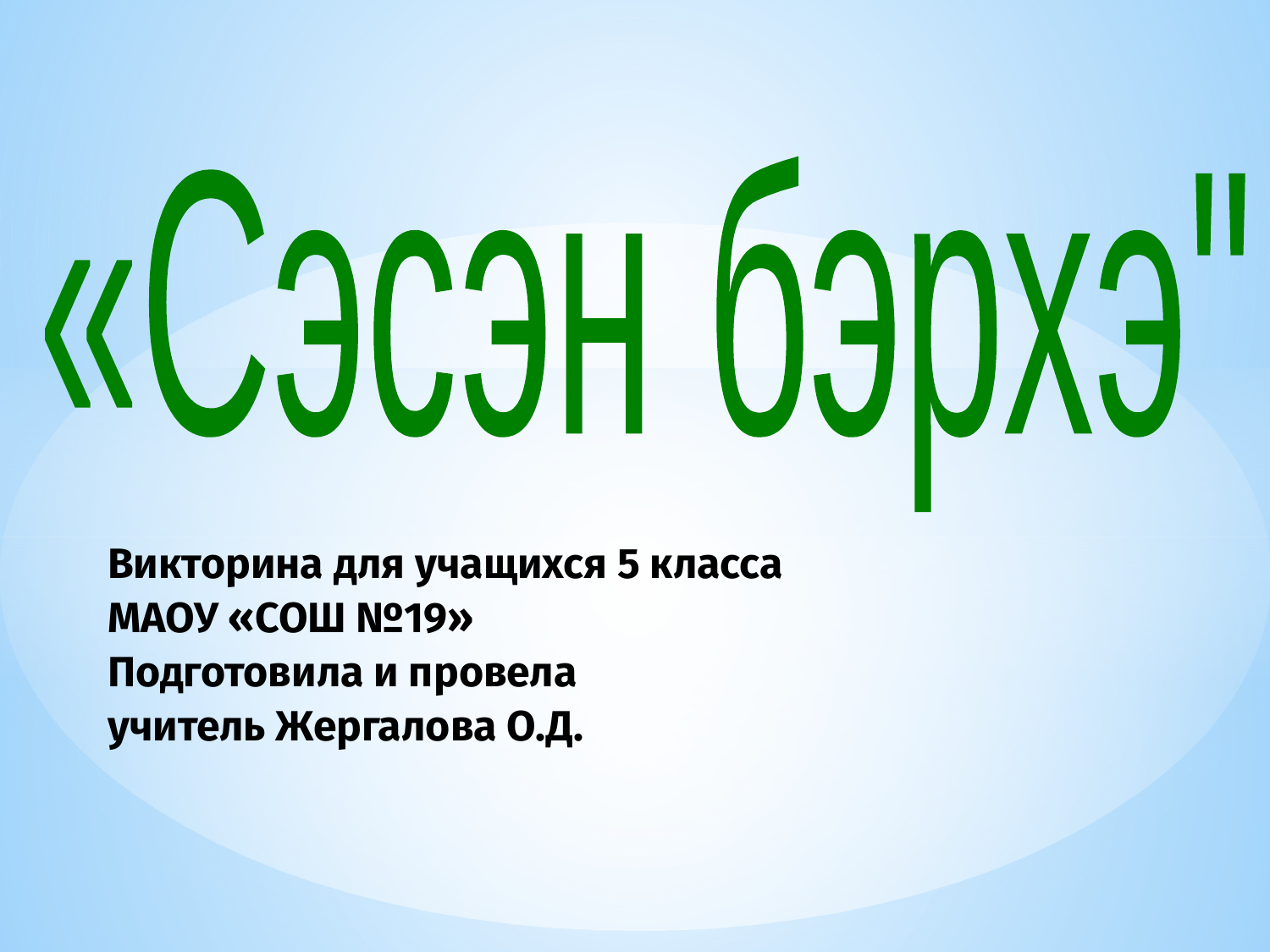

«Сэсэн бэрхэ"
Викторина для учащихся 5 класса
МАОУ «СОШ №19»
Подготовила и провела
учитель Жергалова О.Д.